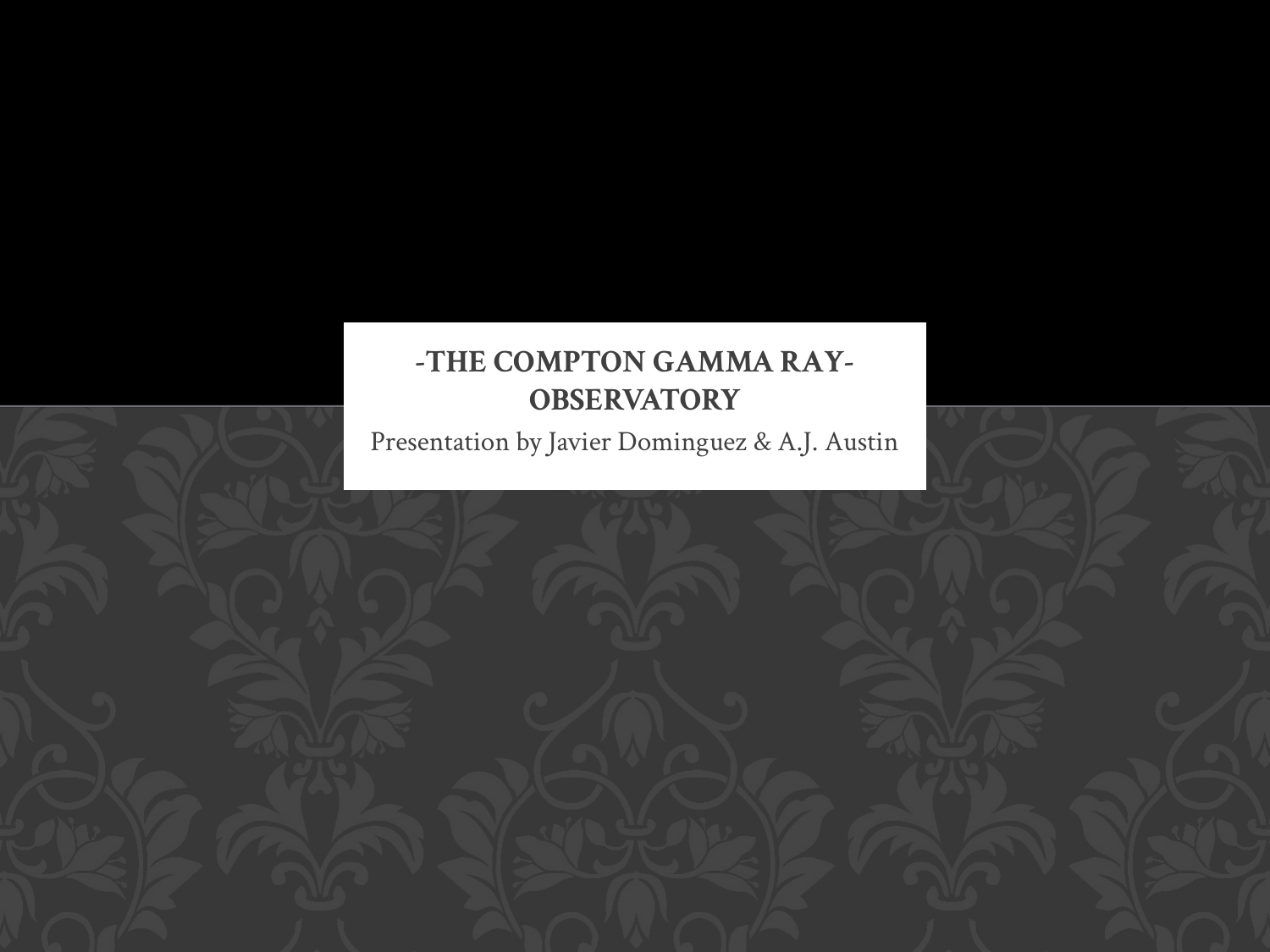

# -The Compton Gamma Ray- Observatory
Presentation by Javier Dominguez & A.J. Austin